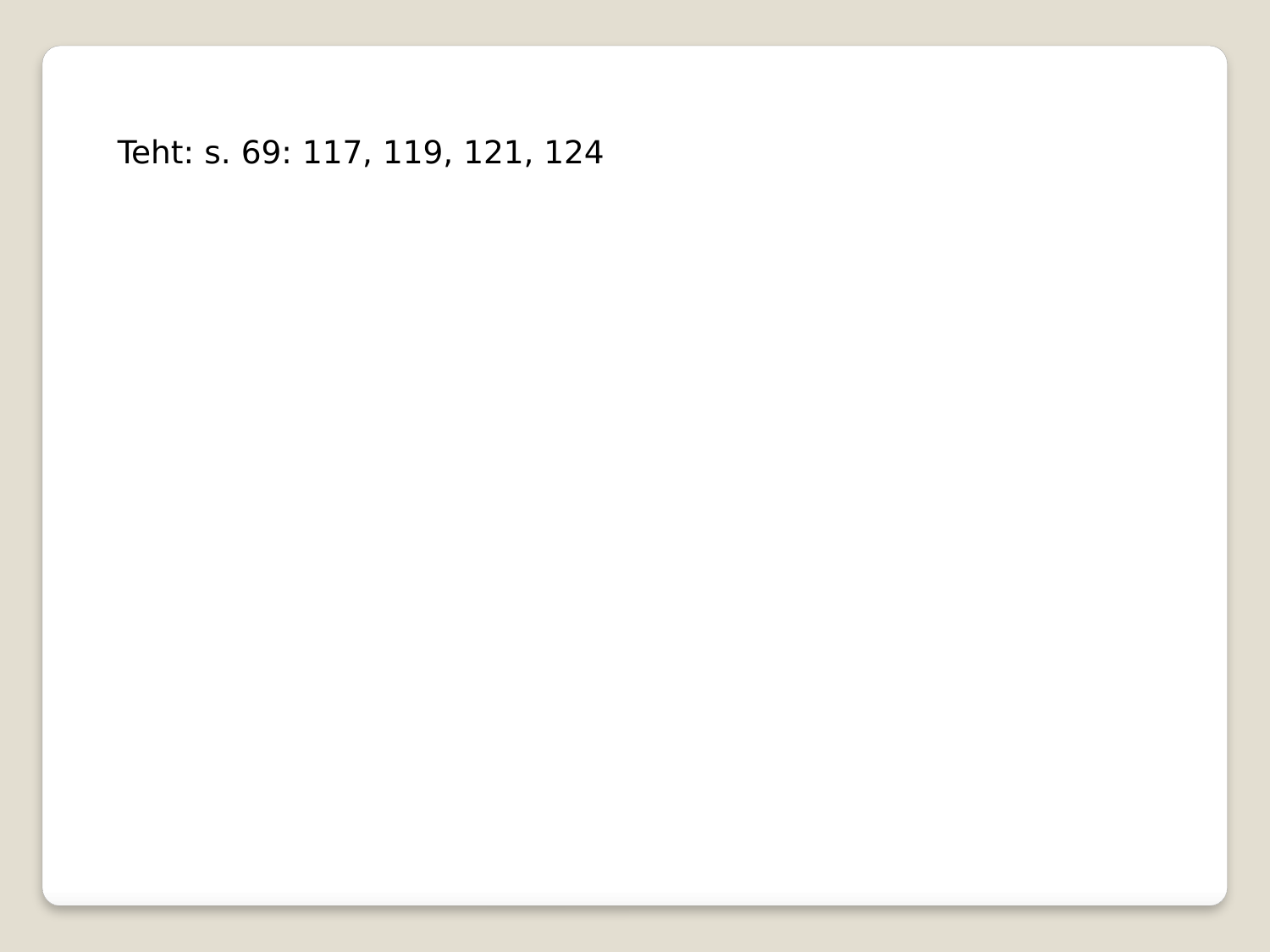

Teht: s. 69: 117, 119, 121, 124